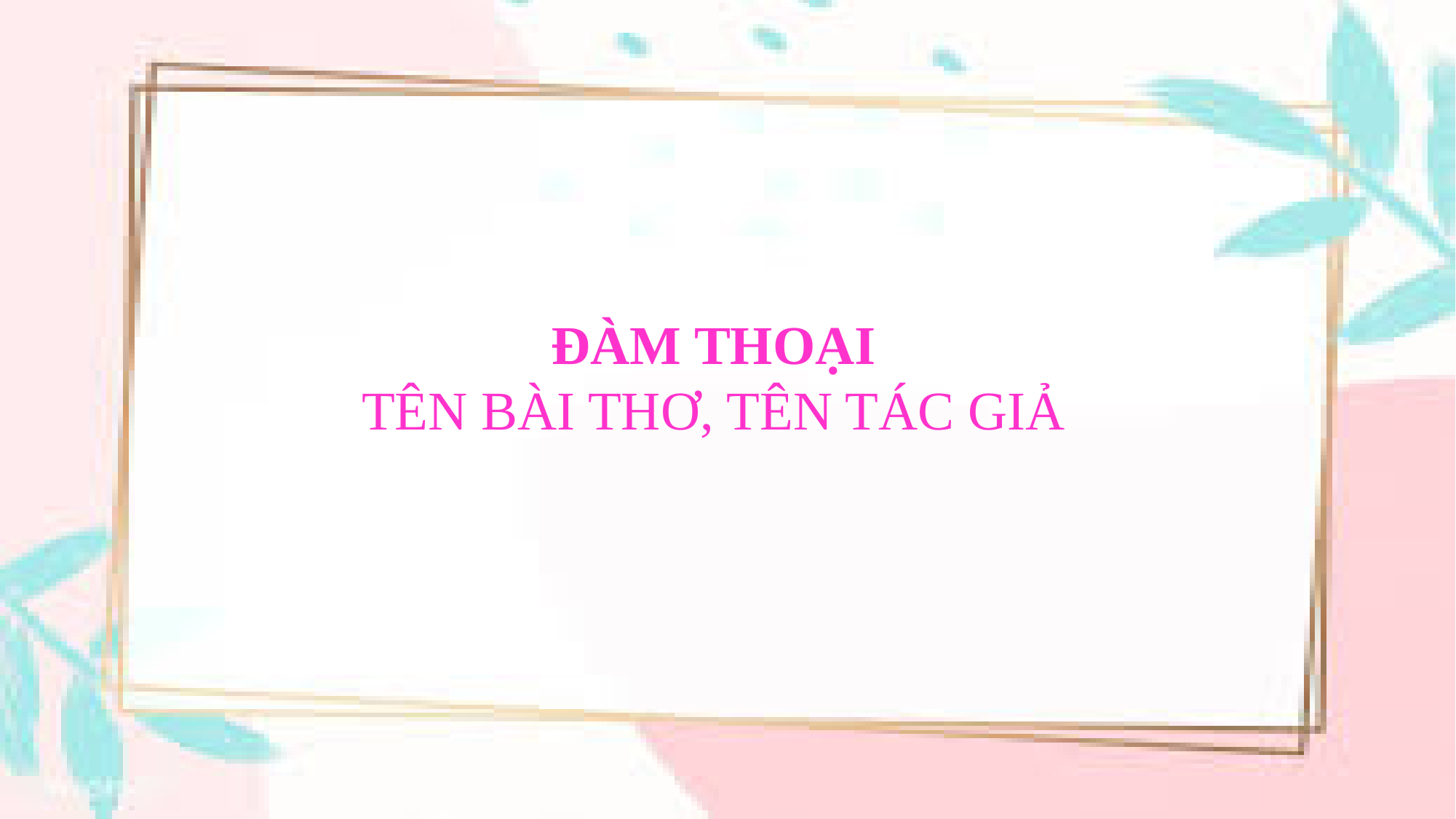

ĐÀM THOẠI
TÊN BÀI THƠ, TÊN TÁC GIẢ